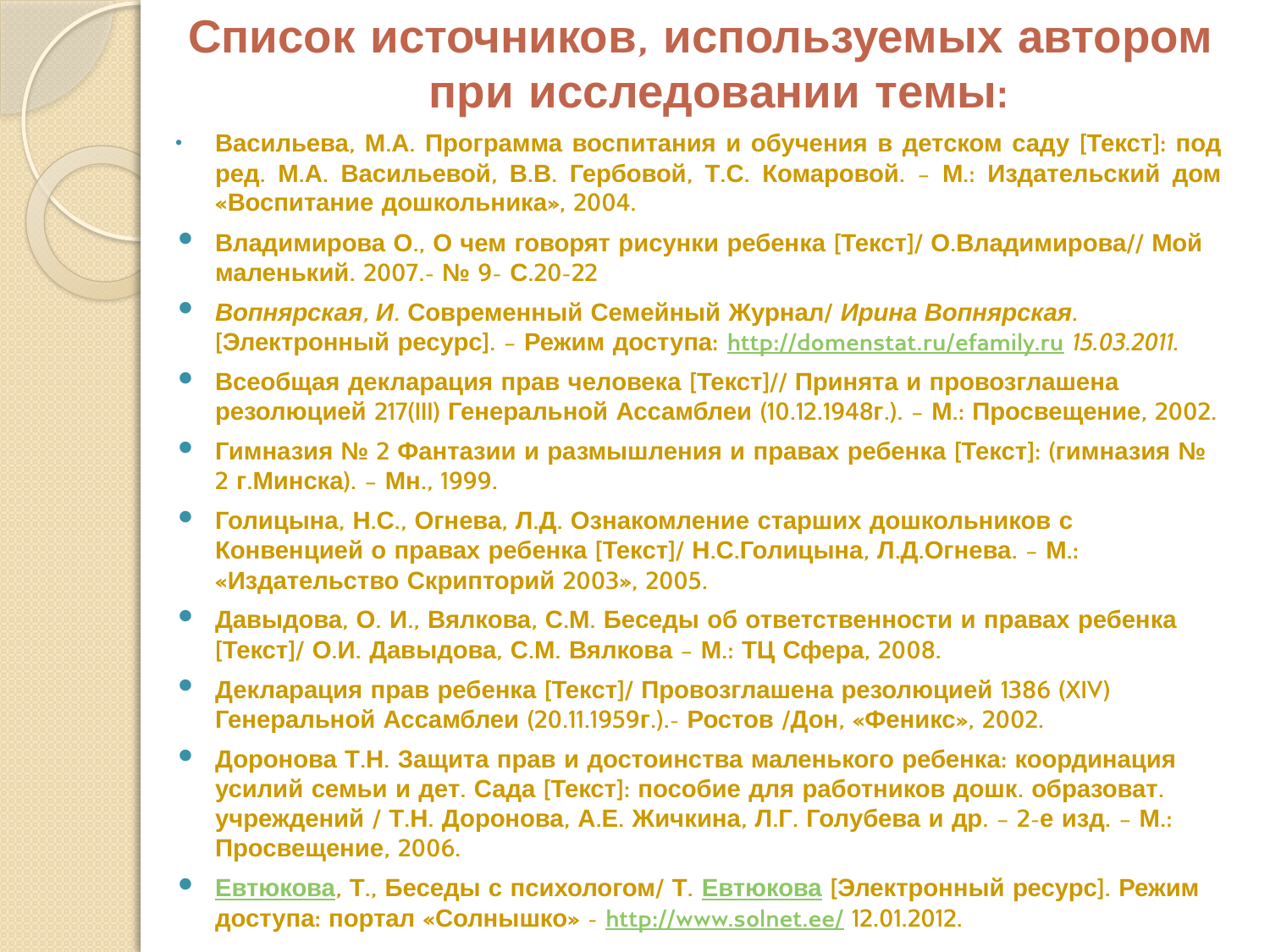

Список источников, используемых автором при исследовании темы:
Васильева, М.А. Программа воспитания и обучения в детском саду [Текст]: под ред. М.А. Васильевой, В.В. Гербовой, Т.С. Комаровой. – М.: Издательский дом «Воспитание дошкольника», 2004.
Владимирова О., О чем говорят рисунки ребенка [Текст]/ О.Владимирова// Мой маленький. 2007.- № 9- С.20-22
Вопнярская, И. Современный Семейный Журнал/ Ирина Вопнярская. [Электронный ресурс]. – Режим доступа: http://domenstat.ru/efamily.ru 15.03.2011.
Всеобщая декларация прав человека [Текст]// Принята и провозглашена резолюцией 217(III) Генеральной Ассамблеи (10.12.1948г.). – М.: Просвещение, 2002.
Гимназия № 2 Фантазии и размышления и правах ребенка [Текст]: (гимназия № 2 г.Минска). – Мн., 1999.
Голицына, Н.С., Огнева, Л.Д. Ознакомление старших дошкольников с Конвенцией о правах ребенка [Текст]/ Н.С.Голицына, Л.Д.Огнева. – М.: «Издательство Скрипторий 2003», 2005.
Давыдова, О. И., Вялкова, С.М. Беседы об ответственности и правах ребенка [Текст]/ О.И. Давыдова, С.М. Вялкова – М.: ТЦ Сфера, 2008.
Декларация прав ребенка [Текст]/ Провозглашена резолюцией 1386 (XIV) Генеральной Ассамблеи (20.11.1959г.).- Ростов /Дон, «Феникс», 2002.
Доронова Т.Н. Защита прав и достоинства маленького ребенка: координация усилий семьи и дет. Сада [Текст]: пособие для работников дошк. образоват. учреждений / Т.Н. Доронова, А.Е. Жичкина, Л.Г. Голубева и др. – 2-е изд. – М.: Просвещение, 2006.
Евтюкова, Т., Беседы с психологом/ Т. Евтюкова [Электронный ресурс]. Режим доступа: портал «Солнышко» - http://www.solnet.ee/ 12.01.2012.